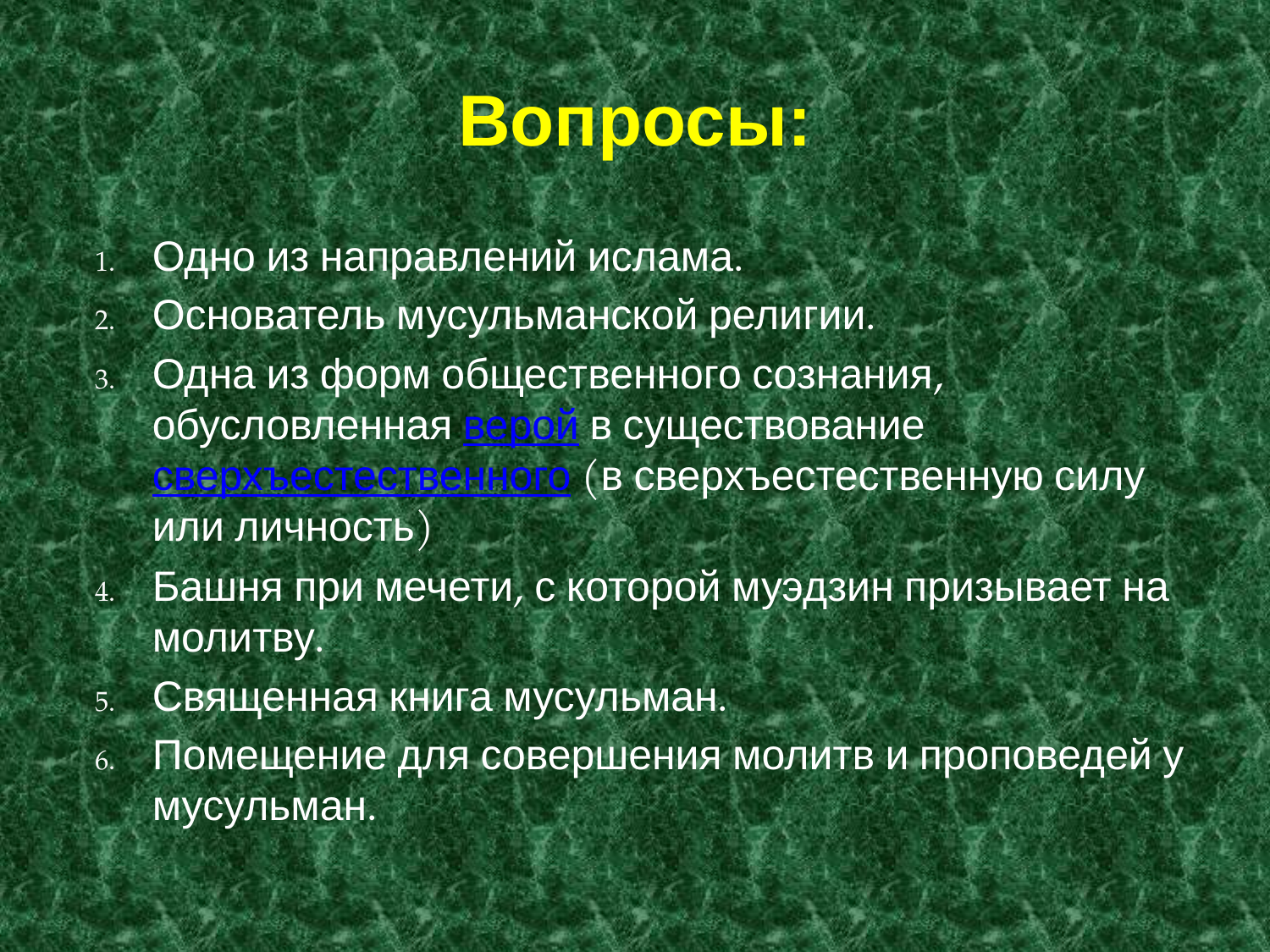

# Вопросы:
Одно из направлений ислама.
Основатель мусульманской религии.
Одна из форм общественного сознания, обусловленная верой в существование сверхъестественного (в сверхъестественную силу или личность)
Башня при мечети, с которой муэдзин призывает на молитву.
Священная книга мусульман.
Помещение для совершения молитв и проповедей у мусульман.